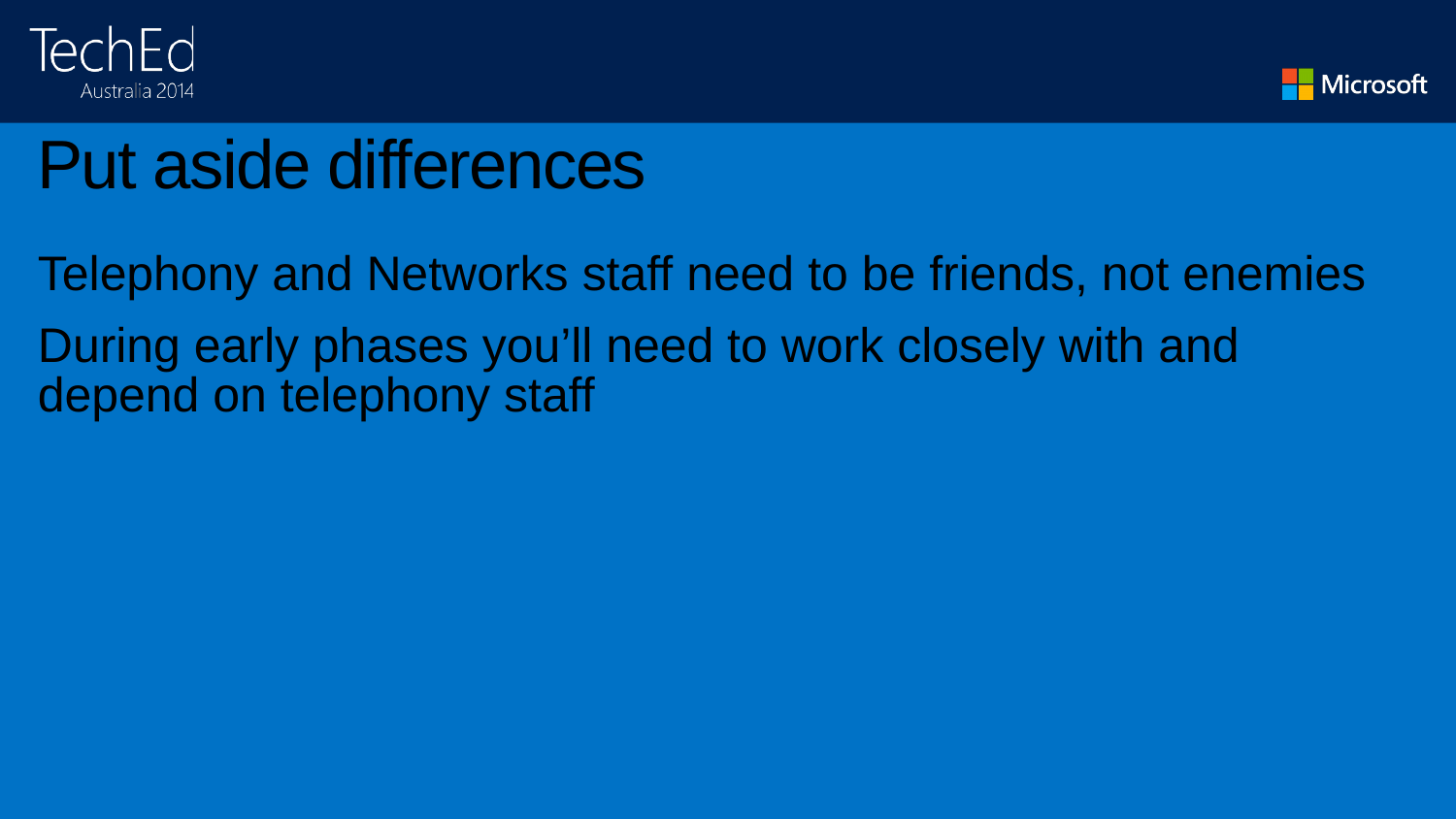

# Put aside differences
Telephony and Networks staff need to be friends, not enemies
During early phases you’ll need to work closely with and depend on telephony staff